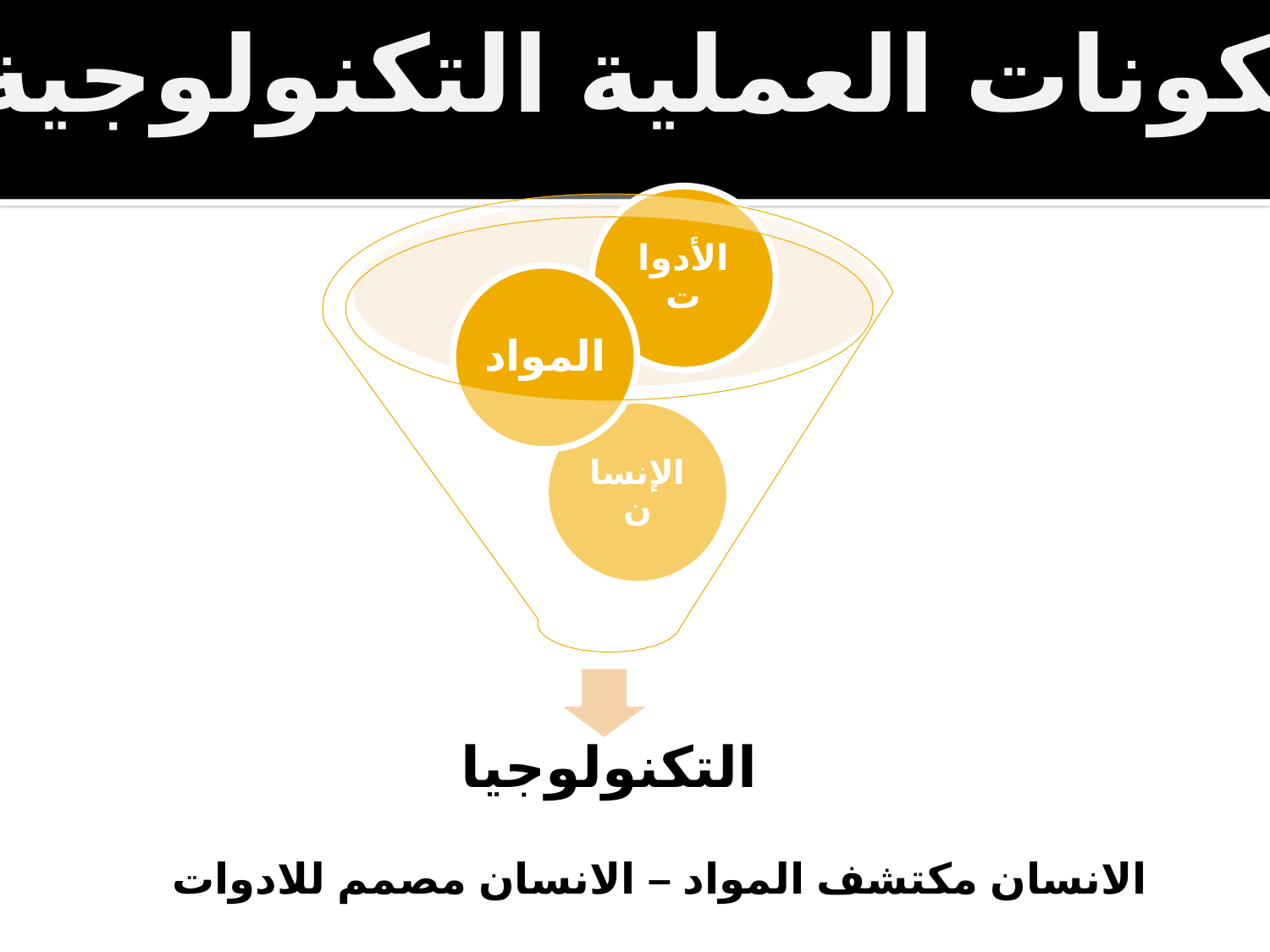

مكونات العملية التكنولوجية

التكنولوجيا
الإنسان
الأدوات
المواد
الانسان مكتشف المواد – الانسان مصمم للادوات